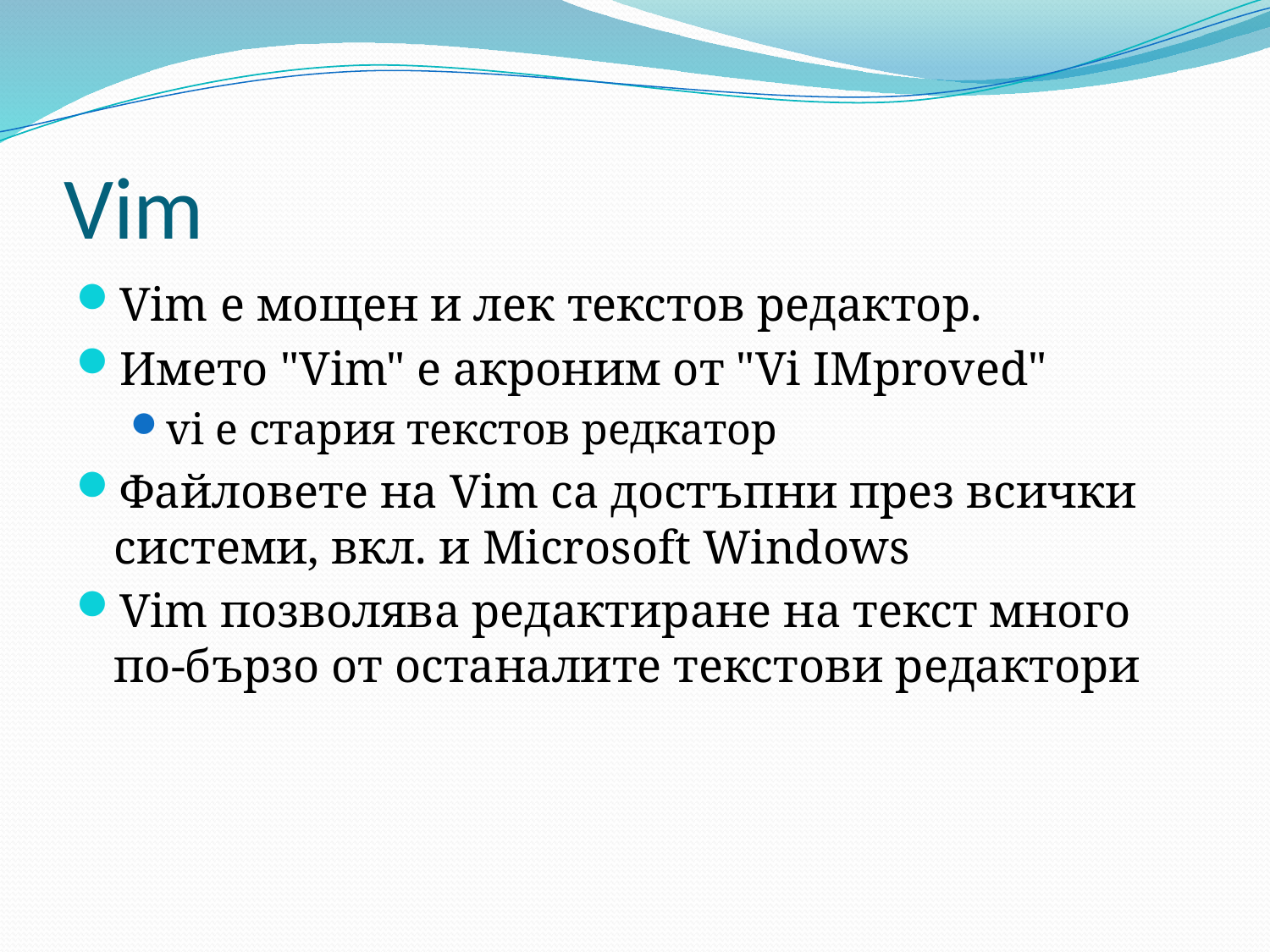

# Vim
Vim е мощен и лек текстов редактор.
Името "Vim" е акроним от "Vi IMproved"
vi е стария текстов редкатор
Файловете на Vim са достъпни през всички системи, вкл. и Microsoft Windows
Vim позволява редактиране на текст много по-бързо от останалите текстови редактори